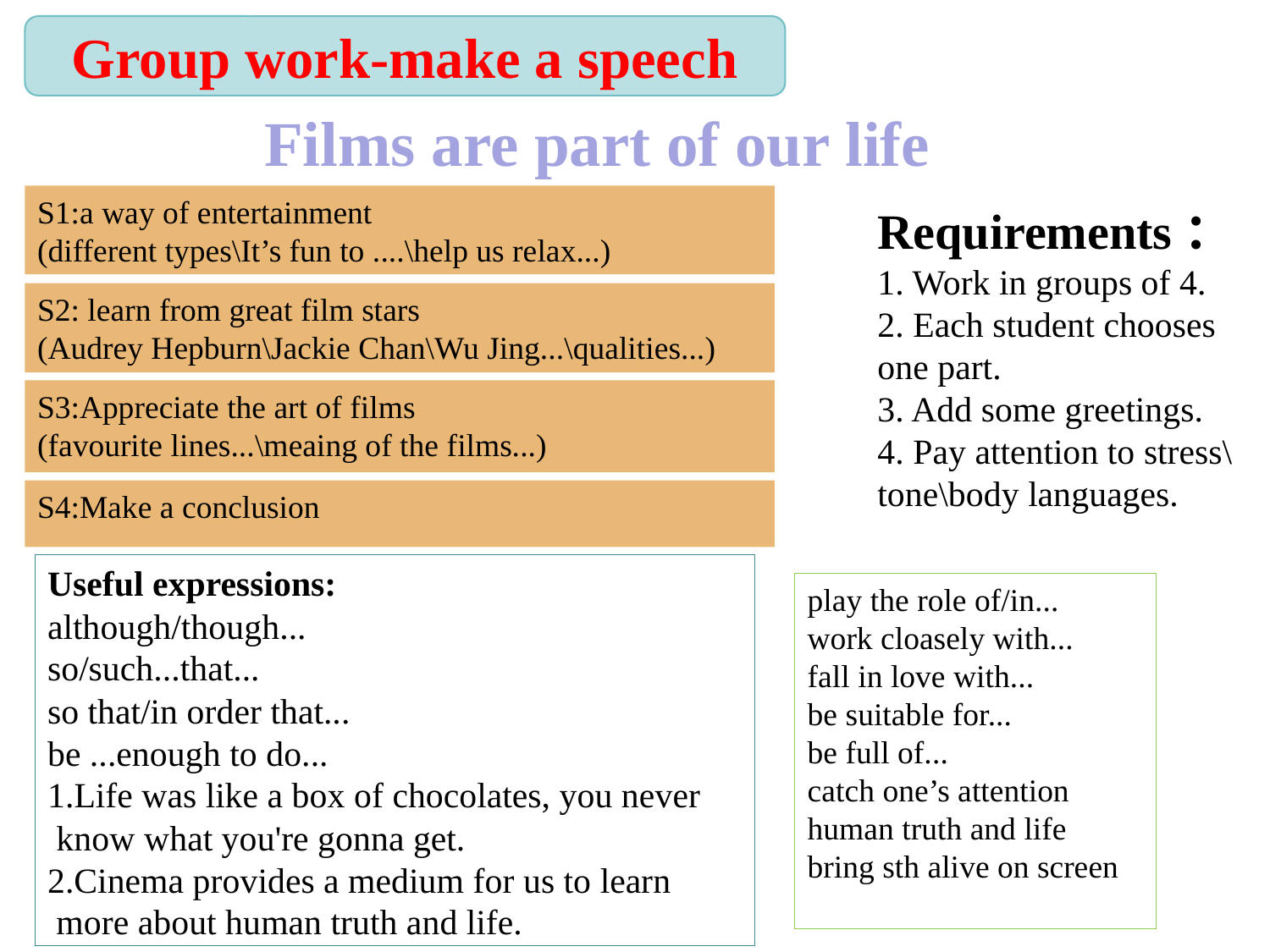

Group work-make a speech
Films are part of our life
S1:a way of entertainment
(different types\It’s fun to ....\help us relax...)
Requirements：
1. Work in groups of 4.
2. Each student chooses one part.
3. Add some greetings.
4. Pay attention to stress\ tone\body languages.

S2: learn from great film stars
(Audrey Hepburn\Jackie Chan\Wu Jing...\qualities...)
S3:Appreciate the art of films
(favourite lines...\meaing of the films...)
S4:Make a conclusion
Useful expressions:
although/though...
so/such...that...
so that/in order that...
be ...enough to do...
1.Life was like a box of chocolates, you never
 know what you're gonna get.
2.Cinema provides a medium for us to learn
 more about human truth and life.

play the role of/in...
work cloasely with...
fall in love with...
be suitable for...
be full of...
catch one’s attention
human truth and life
bring sth alive on screen